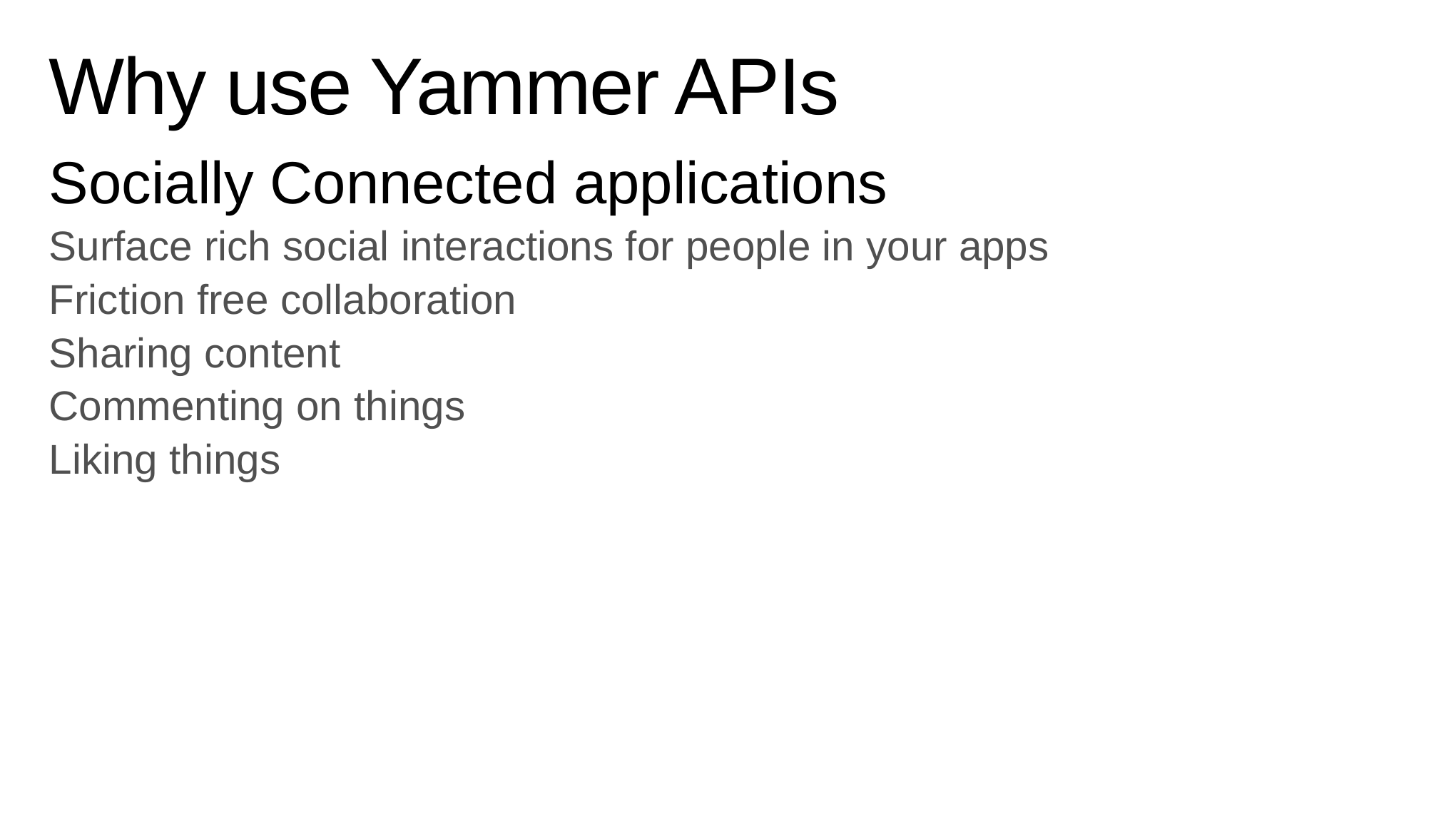

# Why use Yammer APIs
Socially Connected applications
Surface rich social interactions for people in your apps
Friction free collaboration
Sharing content
Commenting on things
Liking things